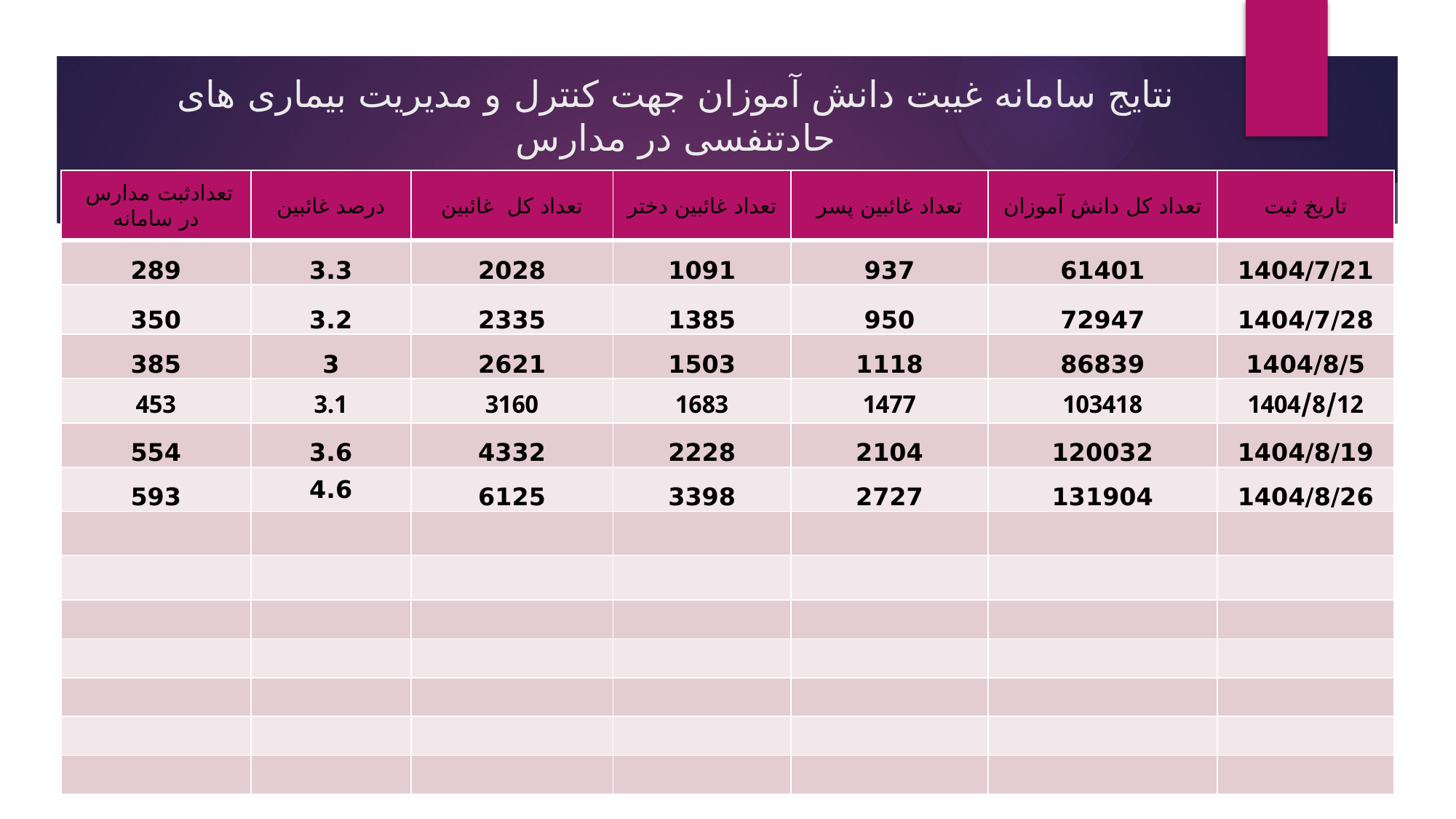

# نتایج سامانه غیبت دانش آموزان جهت کنترل و مدیریت بیماری های حادتنفسی در مدارس
| تعدادثبت مدارس در سامانه | درصد غائبین | تعداد کل غائبین | تعداد غائبین دختر | تعداد غائبین پسر | تعداد کل دانش آموزان | تاریخ ثیت |
| --- | --- | --- | --- | --- | --- | --- |
| 289 | 3.3 | 2028 | 1091 | 937 | 61401 | 1404/7/21 |
| 350 | 3.2 | 2335 | 1385 | 950 | 72947 | 1404/7/28 |
| 385 | 3 | 2621 | 1503 | 1118 | 86839 | 1404/8/5 |
| 453 | 3.1 | 3160 | 1683 | 1477 | 103418 | 1404/8/12 |
| 554 | 3.6 | 4332 | 2228 | 2104 | 120032 | 1404/8/19 |
| 593 | 4.6 | 6125 | 3398 | 2727 | 131904 | 1404/8/26 |
|  |  |  |  |  |  |  |
|  |  |  |  |  |  |  |
|  |  |  |  |  |  |  |
|  |  |  |  |  |  |  |
|  |  |  |  |  |  |  |
|  |  |  |  |  |  |  |
|  |  |  |  |  |  |  |